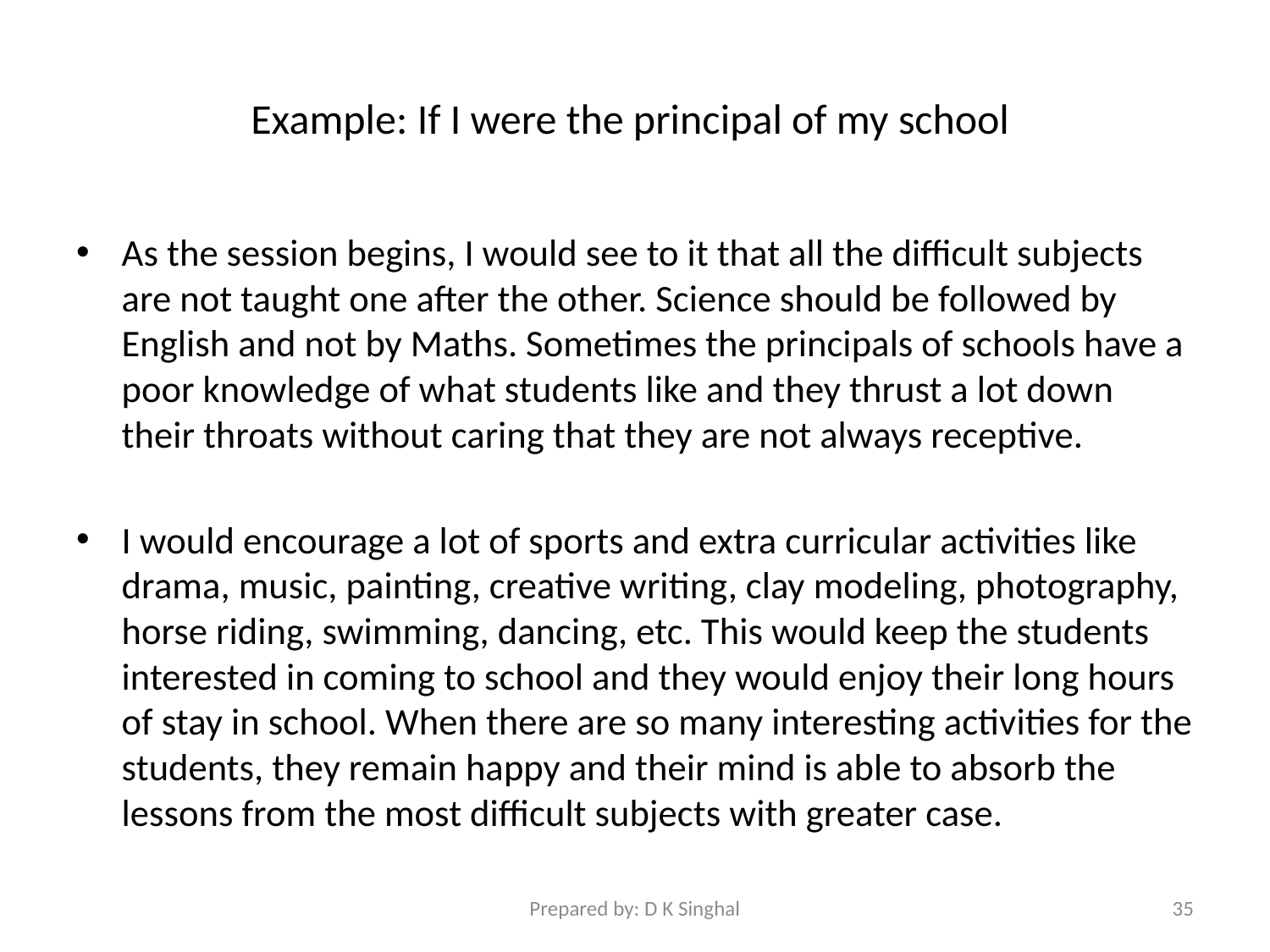

# Example: If I were the principal of my school
As the session begins, I would see to it that all the difficult subjects are not taught one after the other. Science should be followed by English and not by Maths. Sometimes the principals of schools have a poor knowledge of what students like and they thrust a lot down their throats without caring that they are not always receptive.

I would encourage a lot of sports and extra curricular activities like drama, music, painting, creative writing, clay modeling, photography, horse riding, swimming, dancing, etc. This would keep the students interested in coming to school and they would enjoy their long hours of stay in school. When there are so many interesting activities for the students, they remain happy and their mind is able to absorb the lessons from the most difficult subjects with greater case.
Prepared by: D K Singhal
35